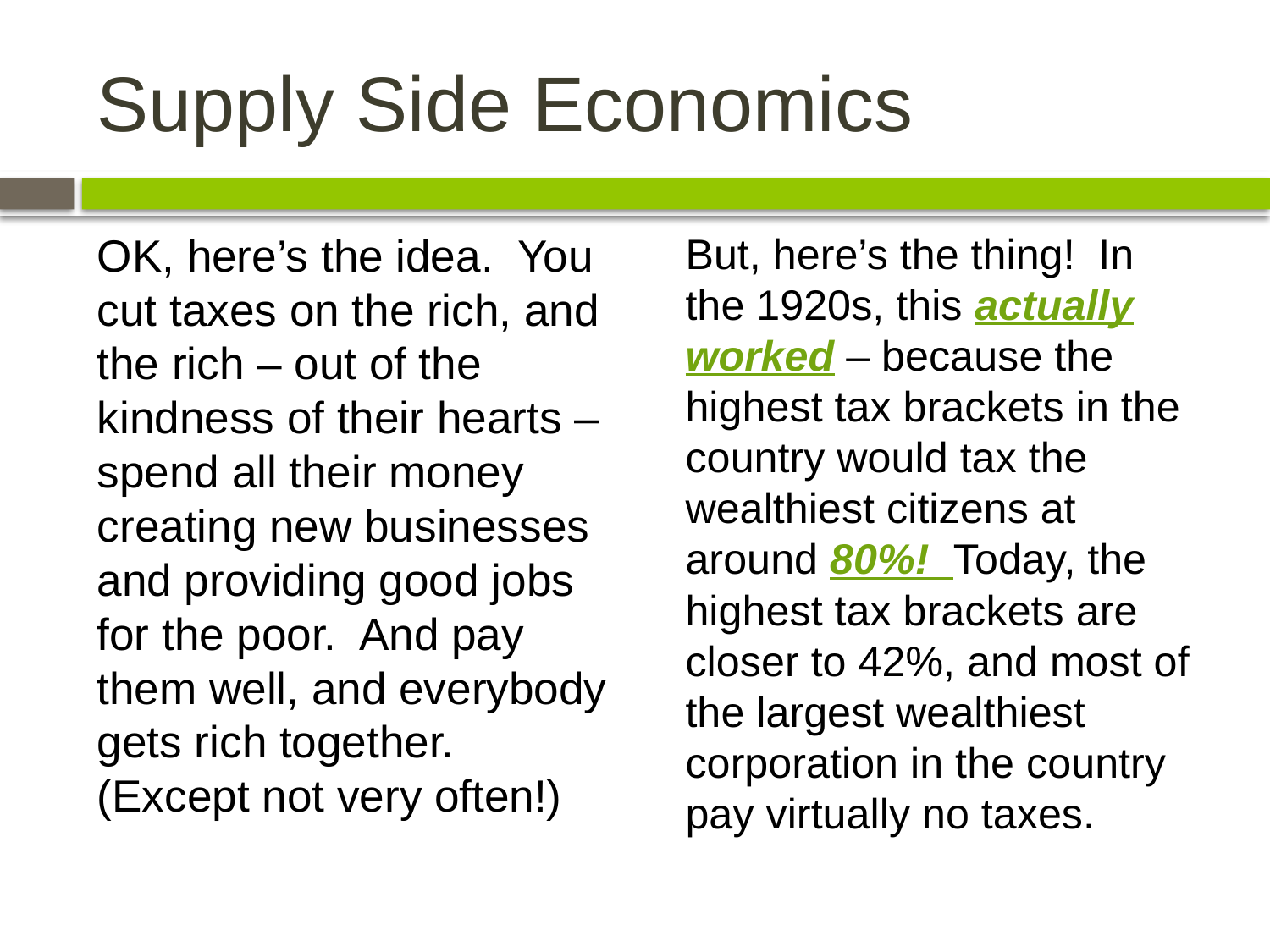

# Supply Side Economics
OK, here’s the idea.  You cut taxes on the rich, and the rich – out of the kindness of their hearts – spend all their money creating new businesses and providing good jobs for the poor.  And pay them well, and everybody gets rich together.  (Except not very often!)
But, here’s the thing!  In the 1920s, this actually worked – because the highest tax brackets in the country would tax the wealthiest citizens at around 80%!  Today, the highest tax brackets are closer to 42%, and most of the largest wealthiest corporation in the country pay virtually no taxes.